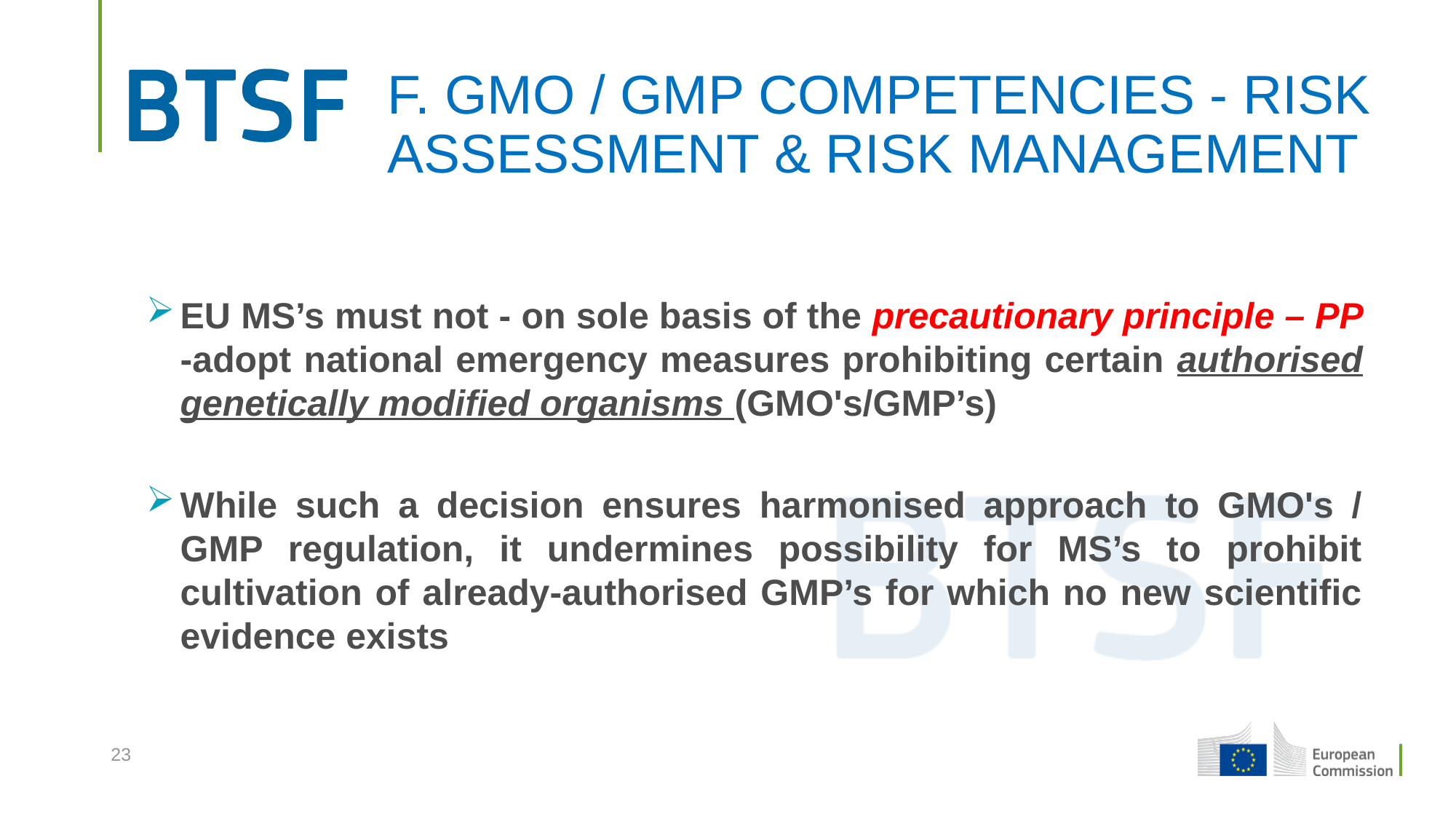

# F. GMO / GMP COMPETENCIES - RISK ASSESSMENT & RISK MANAGEMENT

EU MS’s must not - on sole basis of the precautionary principle – PP -adopt national emergency measures prohibiting certain authorised genetically modified organisms (GMO's/GMP’s)

While such a decision ensures harmonised approach to GMO's / GMP regulation, it undermines possibility for MS’s to prohibit cultivation of already-authorised GMP’s for which no new scientific evidence exists

23